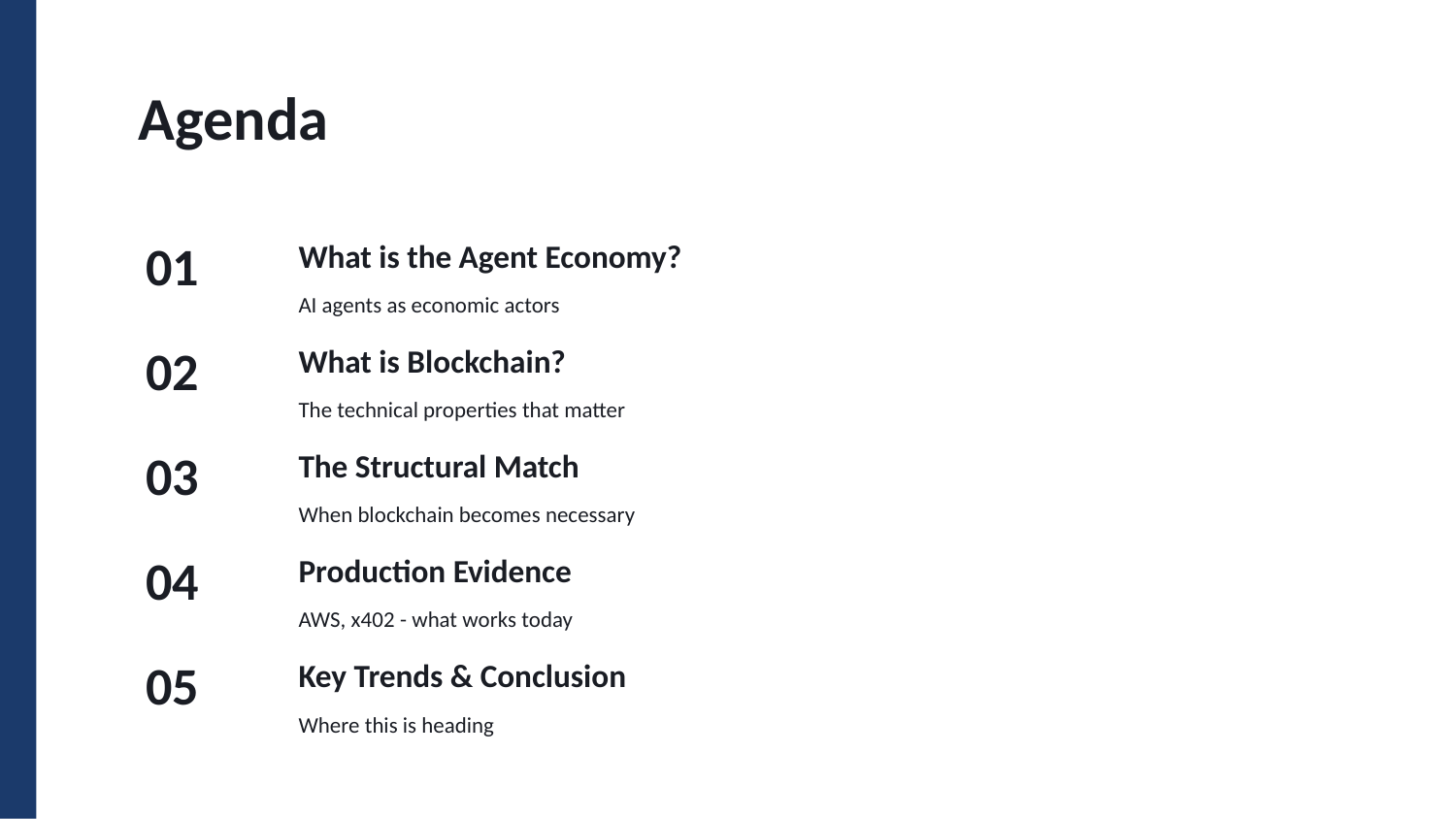

Agenda
01
What is the Agent Economy?
AI agents as economic actors
02
What is Blockchain?
The technical properties that matter
03
The Structural Match
When blockchain becomes necessary
04
Production Evidence
AWS, x402 - what works today
05
Key Trends & Conclusion
Where this is heading